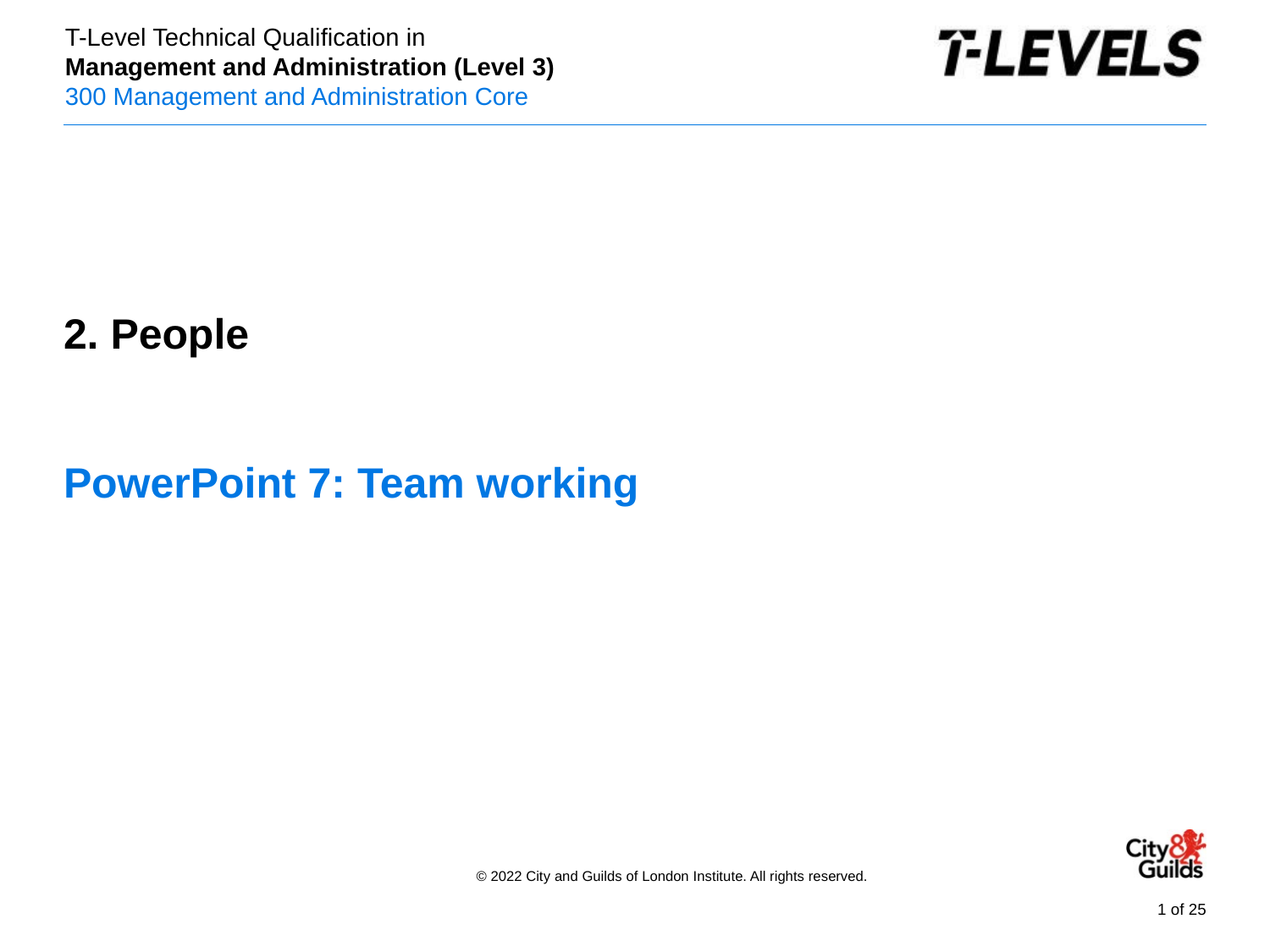

PowerPoint presentation
2. People
# PowerPoint 7: Team working